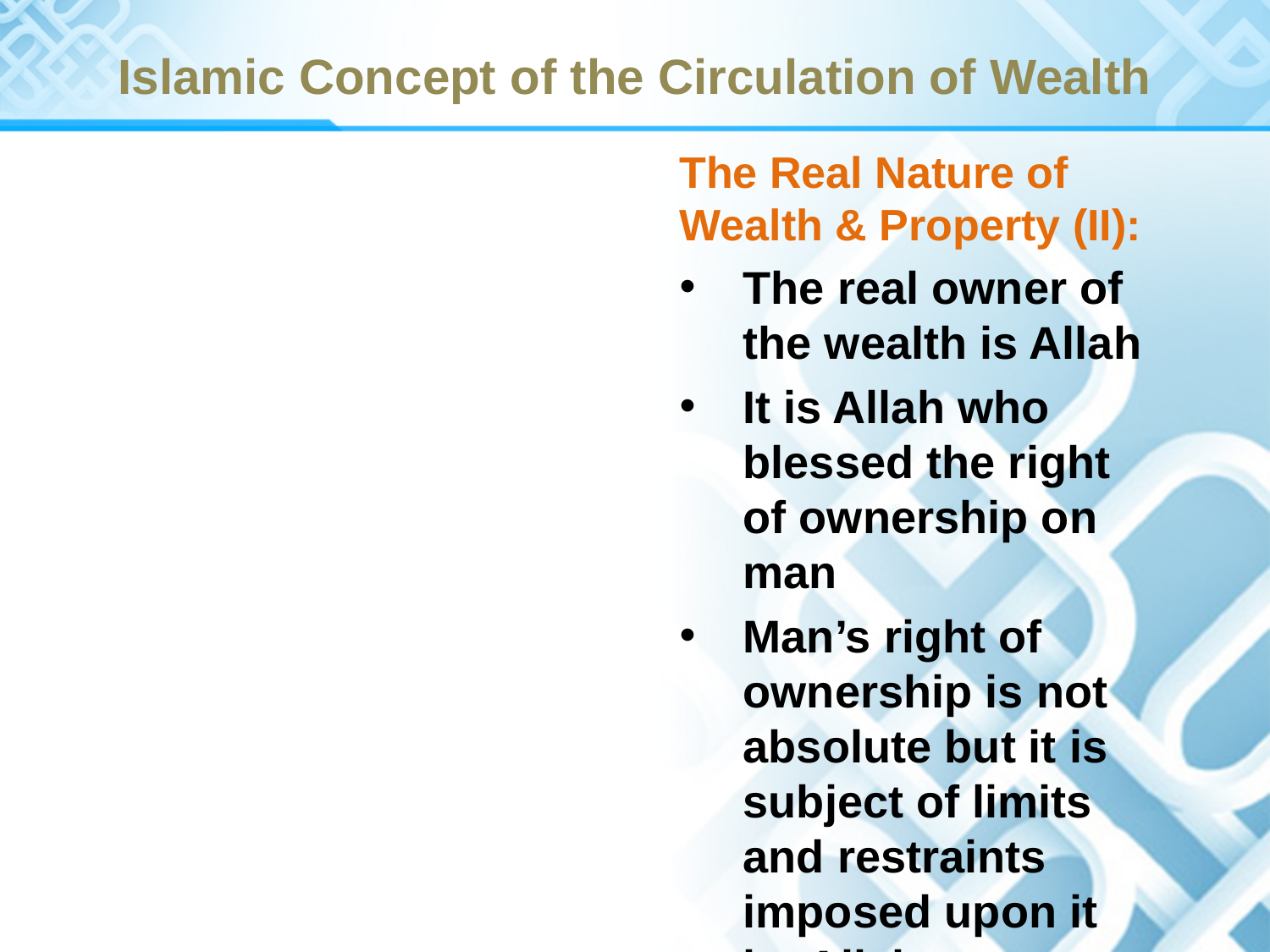

# Islamic Concept of the Circulation of Wealth
The Real Nature of Wealth & Property (II):
The real owner of the wealth is Allah
It is Allah who blessed the right of ownership on man
Man’s right of ownership is not absolute but it is subject of limits and restraints imposed upon it by Allah